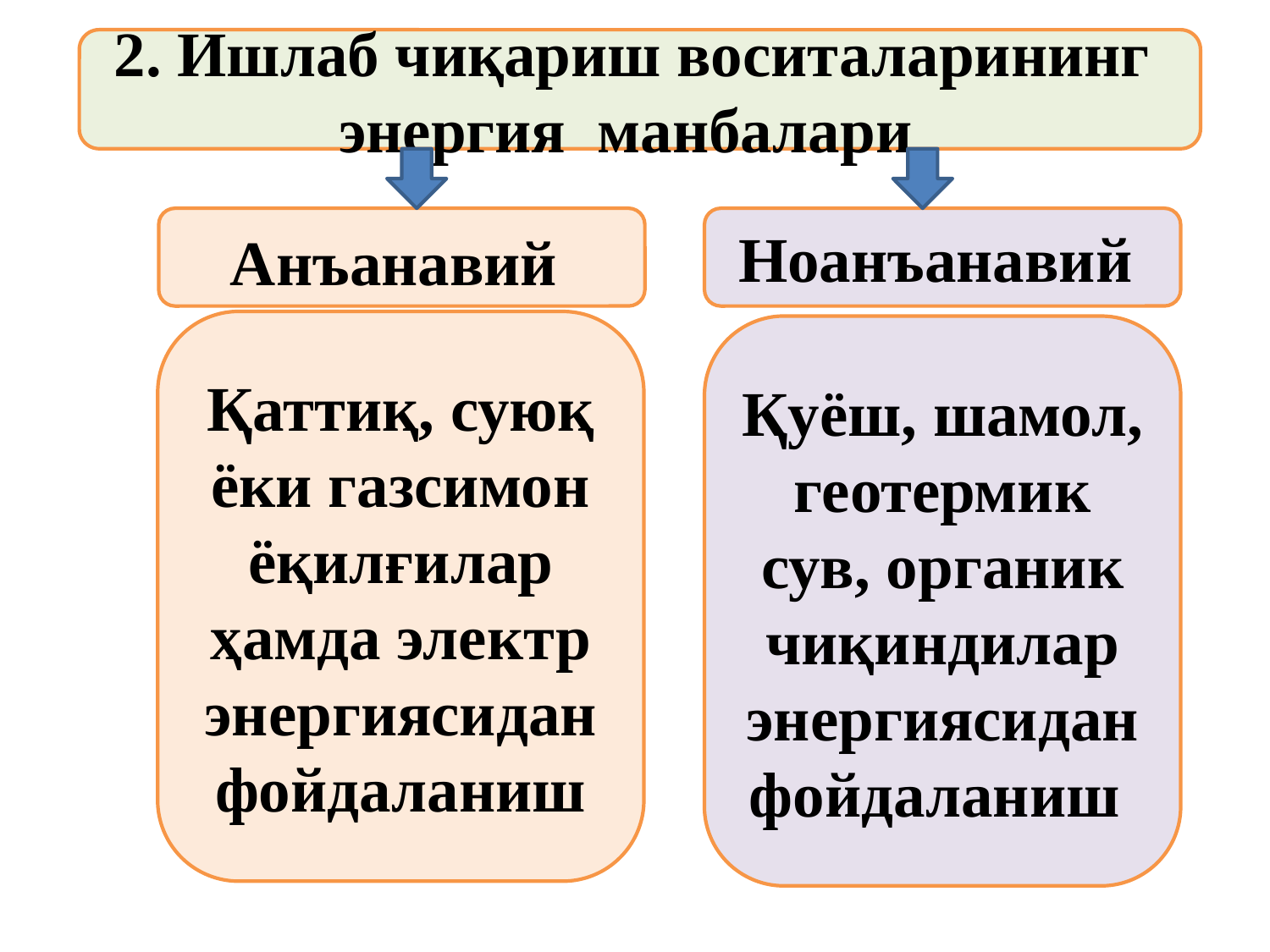

2. Ишлаб чиқариш воситаларининг  энергия  манбалари

Анъанавий
Ноанъанавий
Қаттиқ, суюқ ёки газсимон ёқилғилар ҳамда электр энергиясидан фойдаланиш
Қуёш, шамол, геотермик сув, органик чиқиндилар энергиясидан фойдаланиш